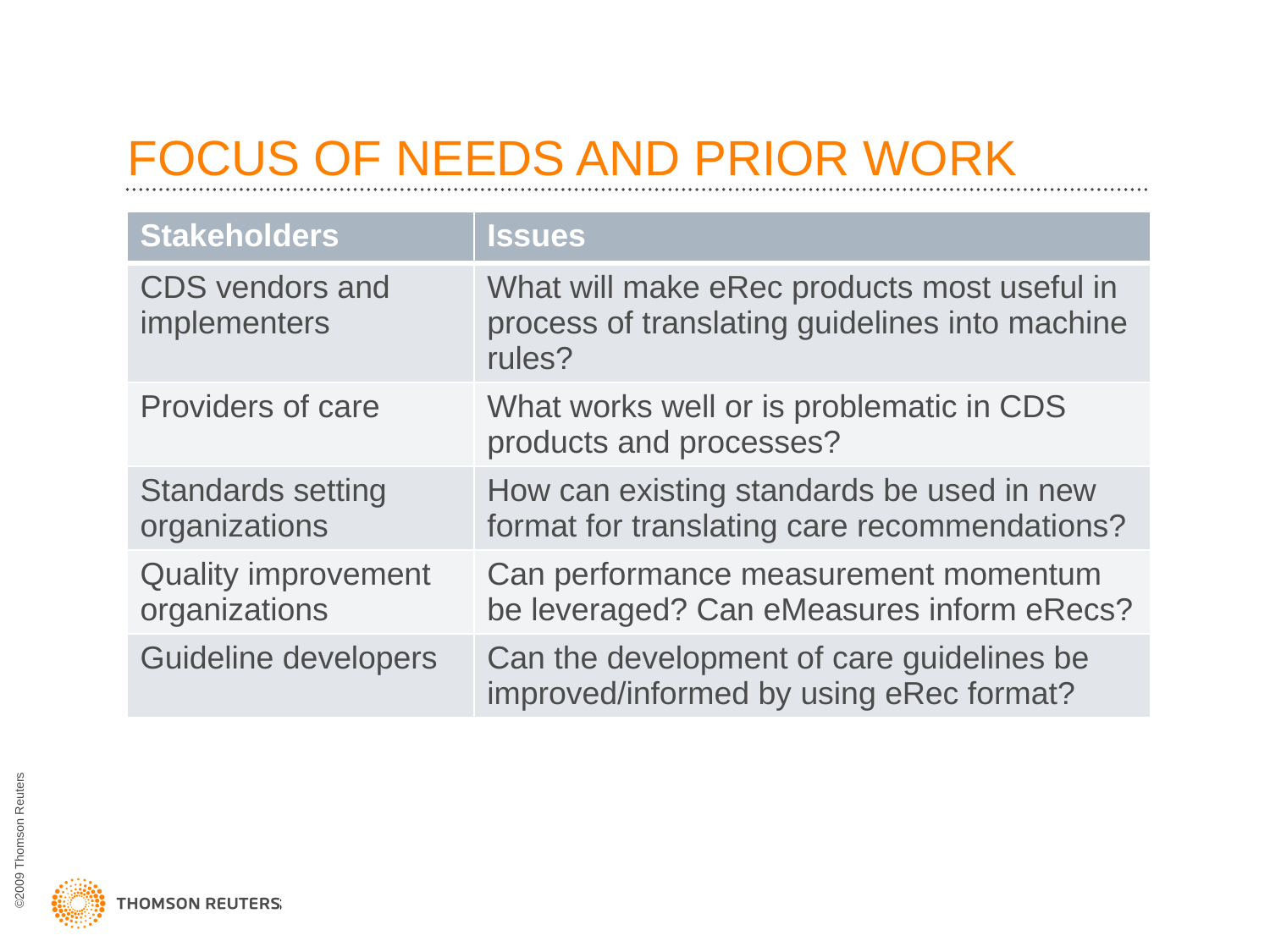

# FOCUS OF NEEDS AND PRIOR WORK
| Stakeholders | Issues |
| --- | --- |
| CDS vendors and implementers | What will make eRec products most useful in process of translating guidelines into machine rules? |
| Providers of care | What works well or is problematic in CDS products and processes? |
| Standards setting organizations | How can existing standards be used in new format for translating care recommendations? |
| Quality improvement organizations | Can performance measurement momentum be leveraged? Can eMeasures inform eRecs? |
| Guideline developers | Can the development of care guidelines be improved/informed by using eRec format? |
25